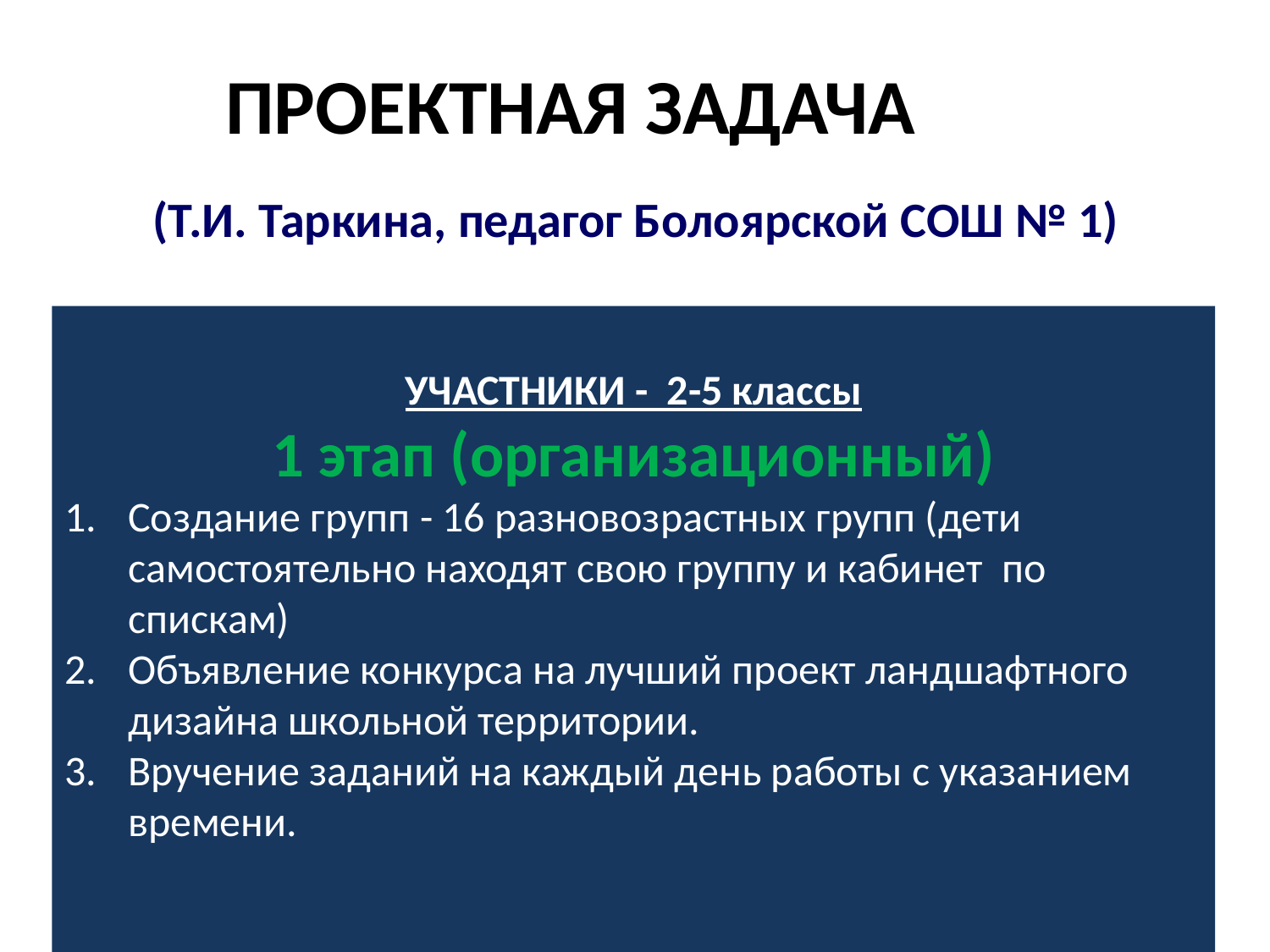

# ПРОЕКТНАЯ ЗАДАЧА
(Т.И. Таркина, педагог Болоярской СОШ № 1)

УЧАСТНИКИ -  2-5 классы
1 этап (организационный)
Создание групп - 16 разновозрастных групп (дети самостоятельно находят свою группу и кабинет  по спискам)
Объявление конкурса на лучший проект ландшафтного дизайна школьной территории.
Вручение заданий на каждый день работы с указанием времени.